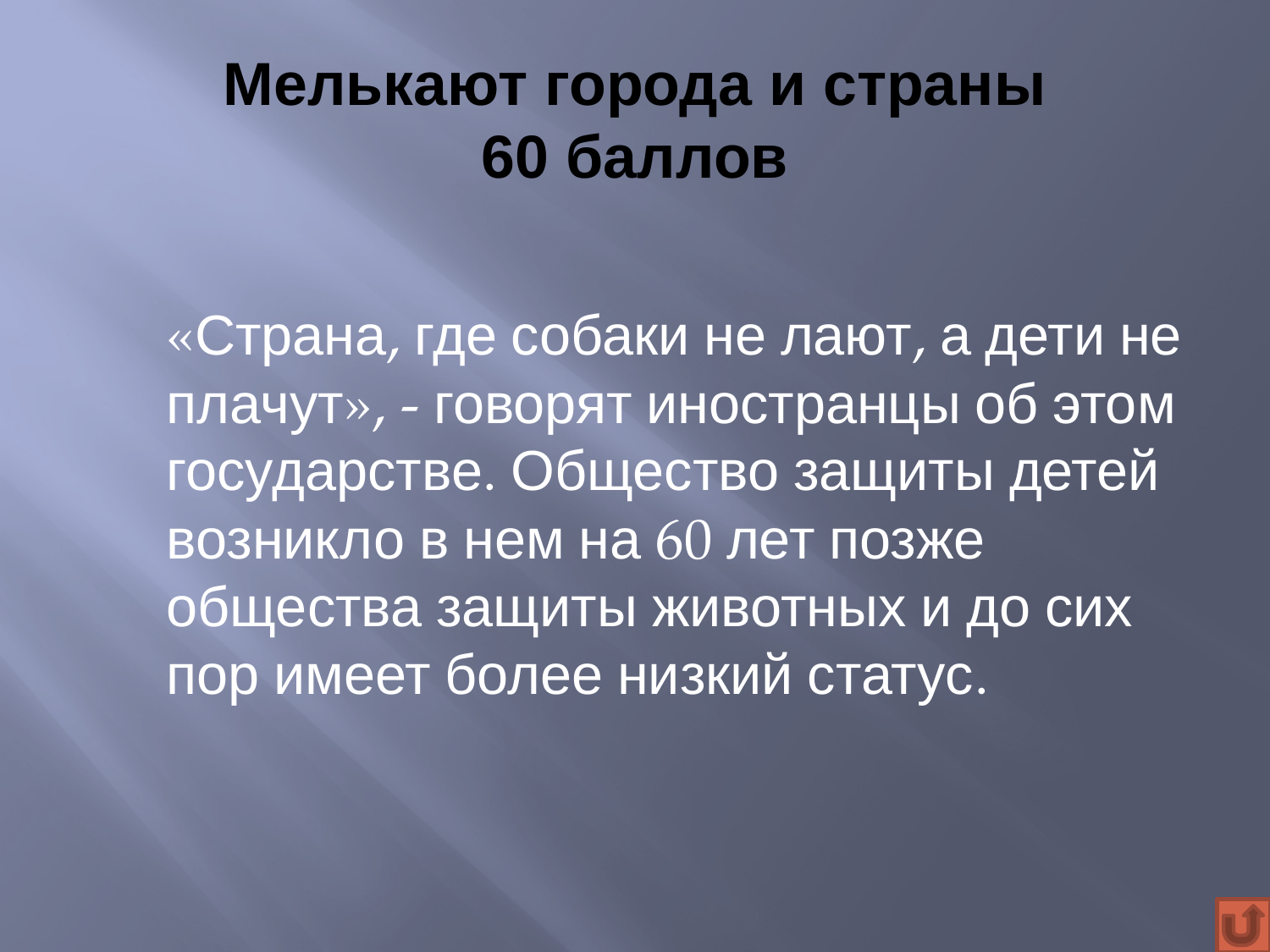

# Мелькают города и страны 60 баллов

	«Страна, где собаки не лают, а дети не плачут», - говорят иностранцы об этом государстве. Общество защиты детей возникло в нем на 60 лет позже общества защиты животных и до сих пор имеет более низкий статус.